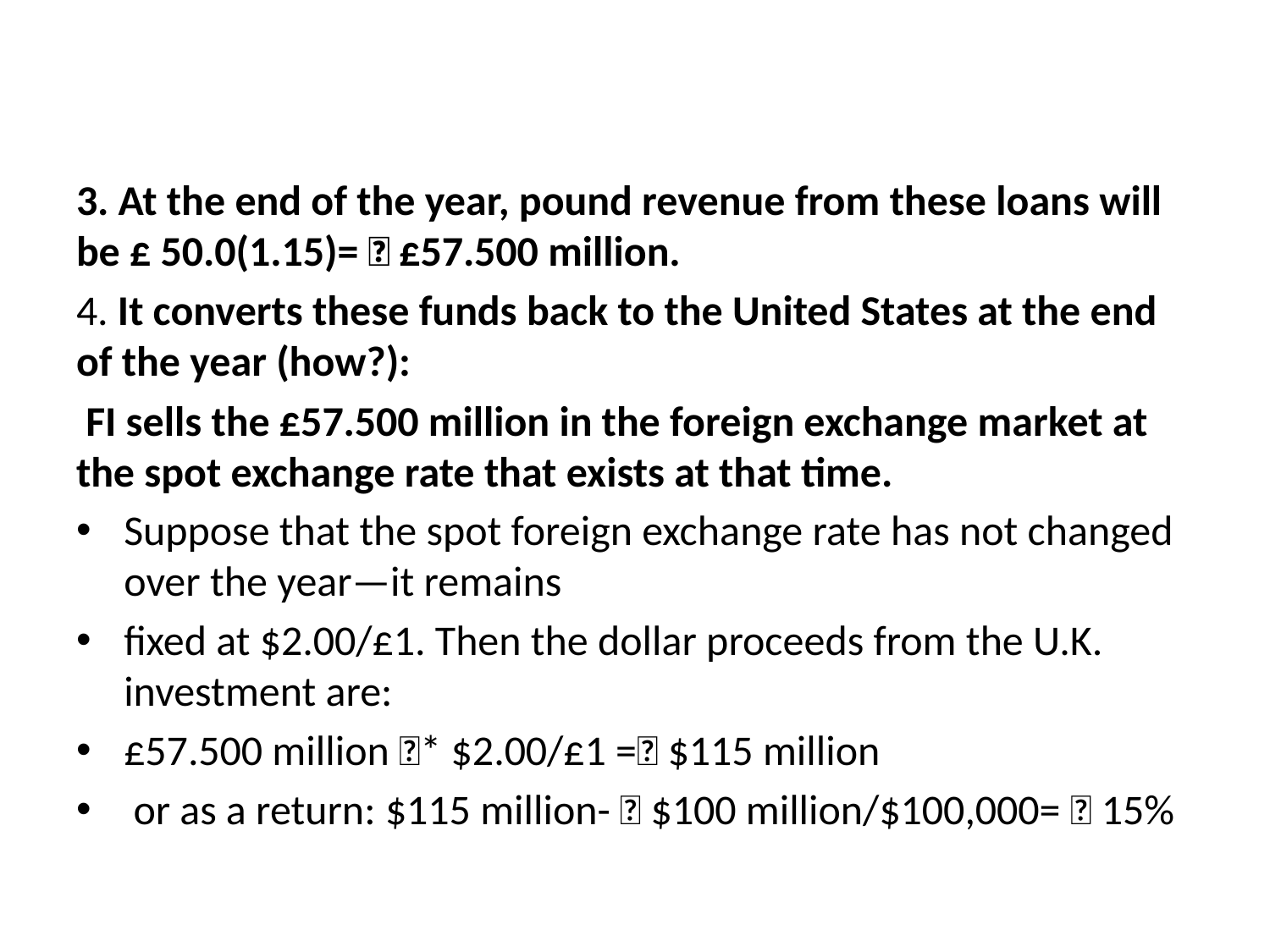

#
3. At the end of the year, pound revenue from these loans will be £ 50.0(1.15)= 􏰁 £57.500 million.
4. It converts these funds back to the United States at the end of the year (how?):
 FI sells the £57.500 million in the foreign exchange market at the spot exchange rate that exists at that time.
Suppose that the spot foreign exchange rate has not changed over the year—it remains
fixed at $2.00/£1. Then the dollar proceeds from the U.K. investment are:
£57.500 million 􏰇* $2.00/£1 =􏰁 $115 million
 or as a return: $115 million- 􏰂 $100 million/$100,000= 􏰁 15%